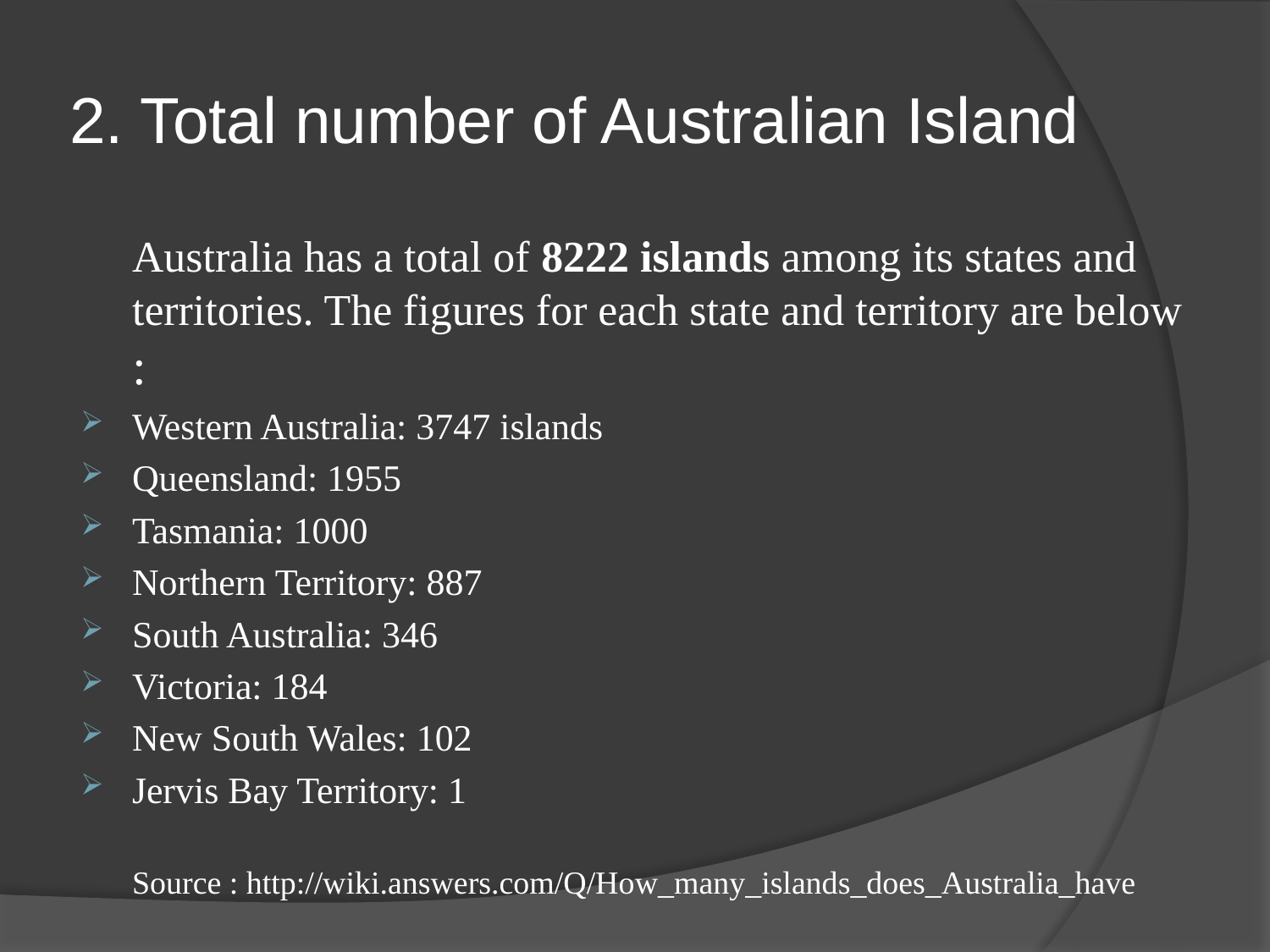

# 2. Total number of Australian Island
	Australia has a total of 8222 islands among its states and territories. The figures for each state and territory are below :
Western Australia: 3747 islands
Queensland: 1955
Tasmania: 1000
Northern Territory: 887
South Australia: 346
Victoria: 184
New South Wales: 102
Jervis Bay Territory: 1

    	Source : http://wiki.answers.com/Q/How_many_islands_does_Australia_have